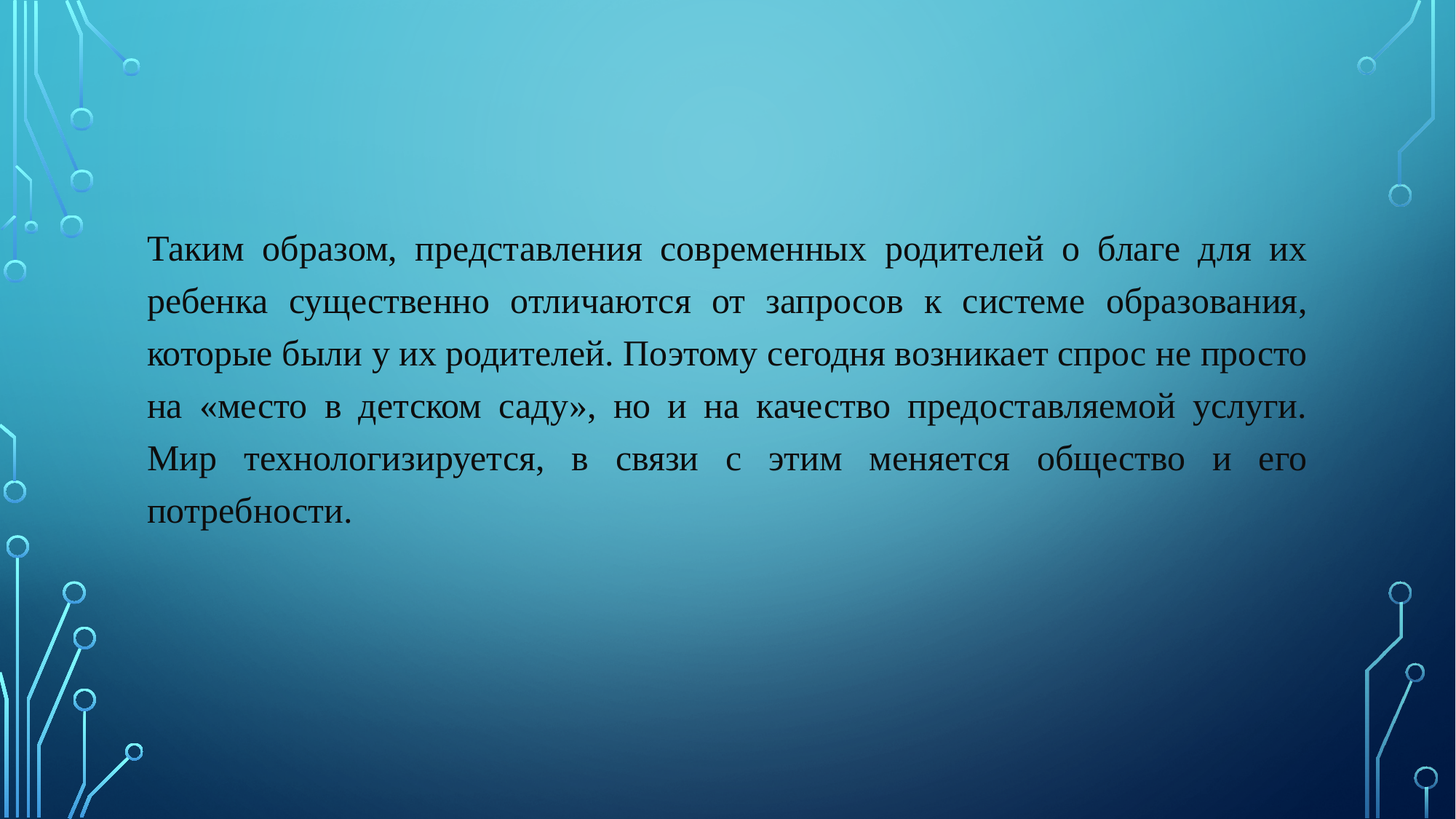

#
Таким образом, представления современных родителей о благе для их ребенка существенно отличаются от запросов к системе образования, которые были у их родителей. Поэтому сегодня возникает спрос не просто на «место в детском саду», но и на качество предоставляемой услуги. Мир технологизируется, в связи с этим меняется общество и его потребности.